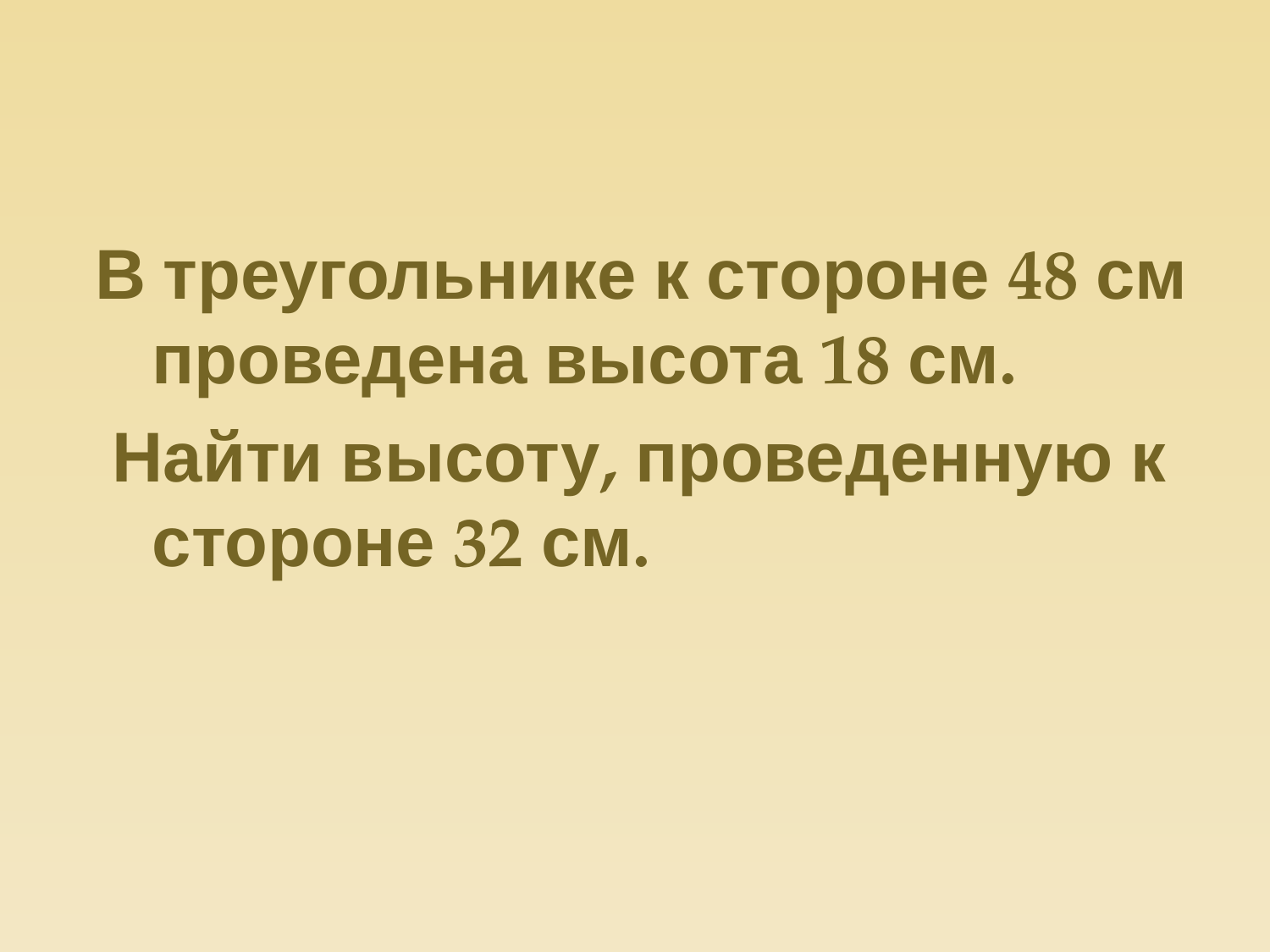

#
В треугольнике к стороне 48 см проведена высота 18 см.
 Найти высоту, проведенную к стороне 32 см.